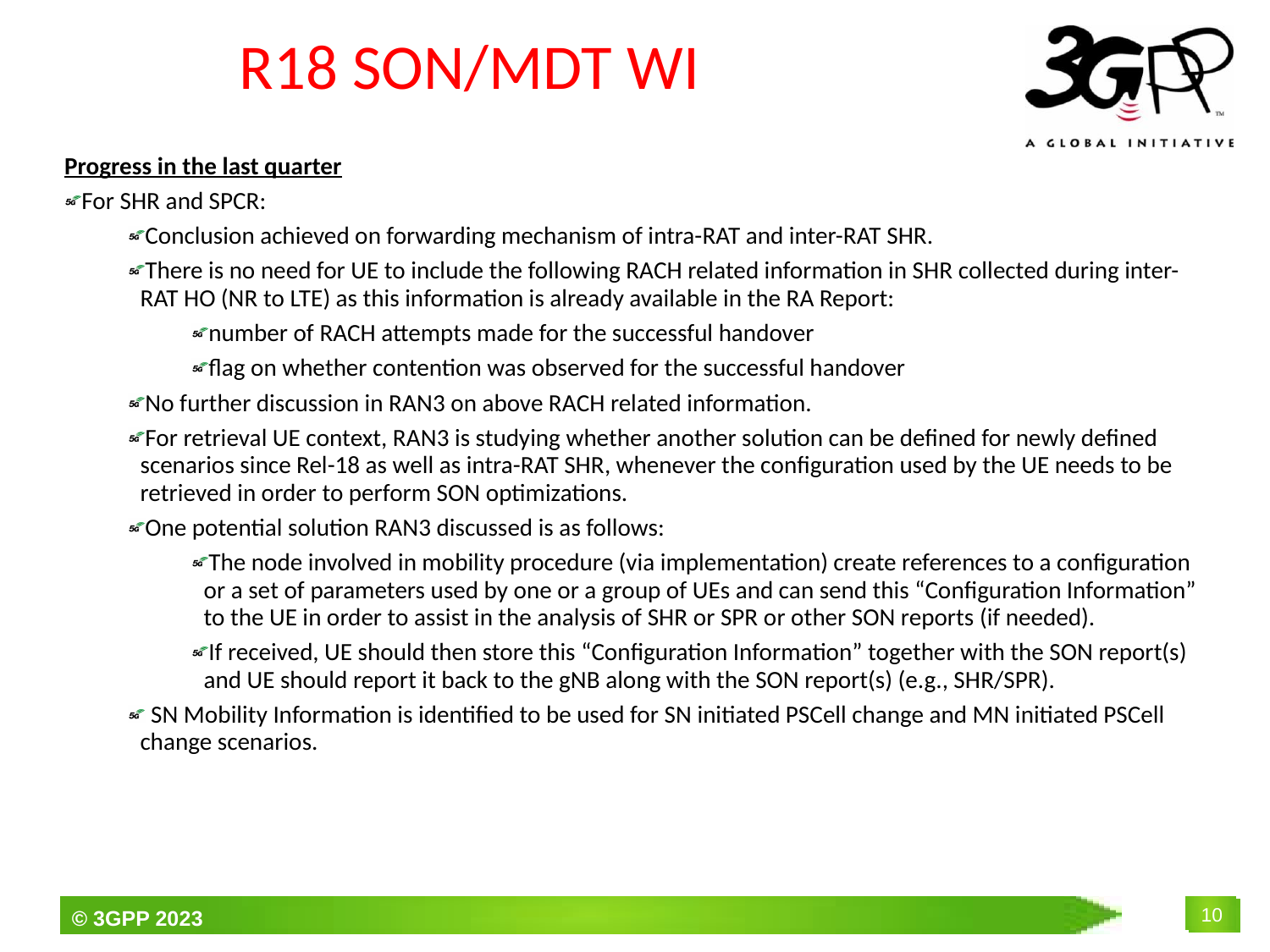

# R18 SON/MDT WI
Progress in the last quarter
For SHR and SPCR:
Conclusion achieved on forwarding mechanism of intra-RAT and inter-RAT SHR.
There is no need for UE to include the following RACH related information in SHR collected during inter-RAT HO (NR to LTE) as this information is already available in the RA Report:
number of RACH attempts made for the successful handover
flag on whether contention was observed for the successful handover
No further discussion in RAN3 on above RACH related information.
For retrieval UE context, RAN3 is studying whether another solution can be defined for newly defined scenarios since Rel-18 as well as intra-RAT SHR, whenever the configuration used by the UE needs to be retrieved in order to perform SON optimizations.
One potential solution RAN3 discussed is as follows:
The node involved in mobility procedure (via implementation) create references to a configuration or a set of parameters used by one or a group of UEs and can send this “Configuration Information” to the UE in order to assist in the analysis of SHR or SPR or other SON reports (if needed).
If received, UE should then store this “Configuration Information” together with the SON report(s) and UE should report it back to the gNB along with the SON report(s) (e.g., SHR/SPR).
 SN Mobility Information is identified to be used for SN initiated PSCell change and MN initiated PSCell change scenarios.

10